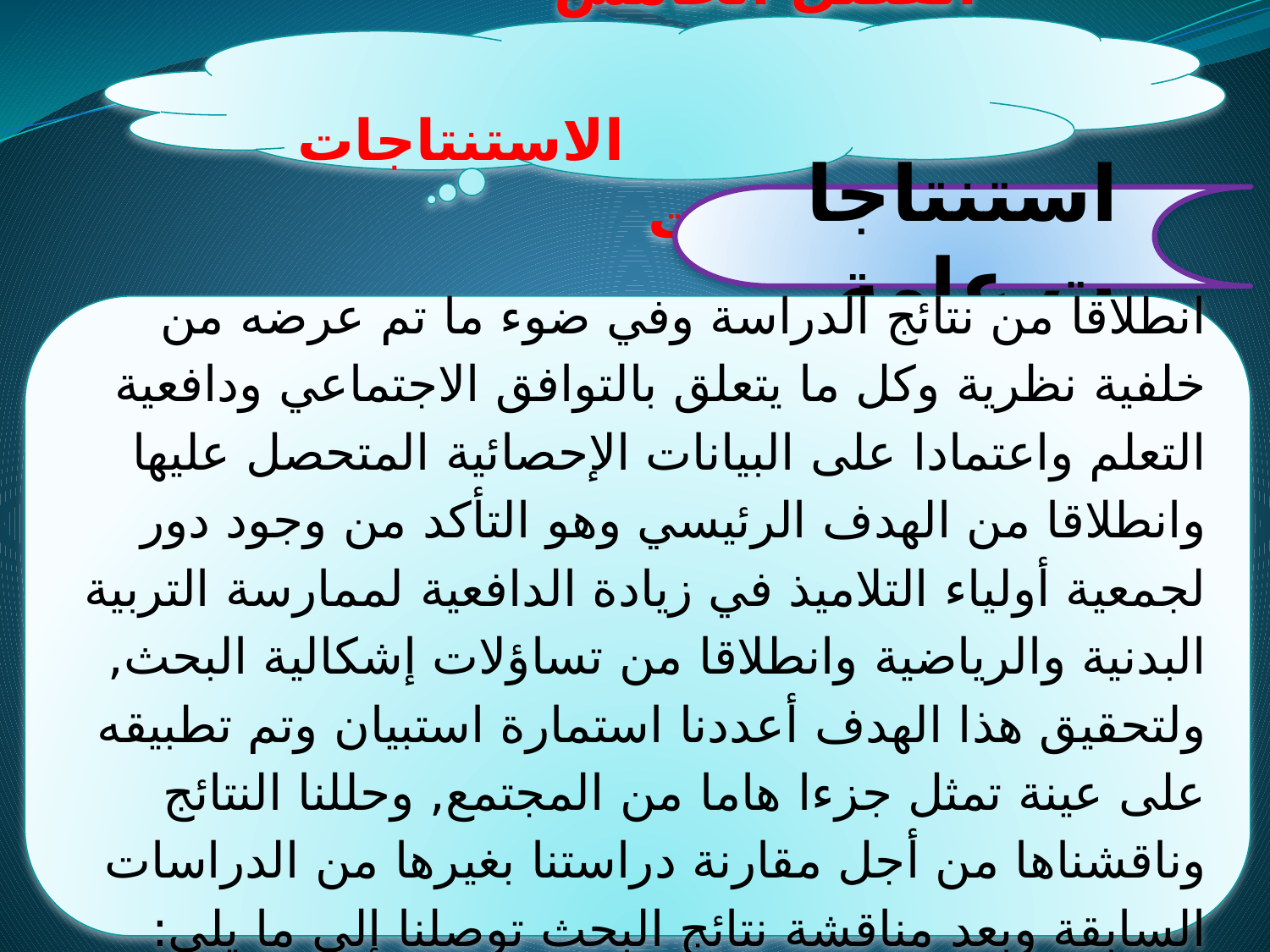

الفصل الخامس                                                                     الاستنتاجات والاقتراحات
استنتاجات عامة
انطلاقا من نتائج الدراسة وفي ضوء ما تم عرضه من خلفية نظرية وكل ما يتعلق بالتوافق الاجتماعي ودافعية التعلم واعتمادا على البيانات الإحصائية المتحصل عليها وانطلاقا من الهدف الرئيسي وهو التأكد من وجود دور لجمعية أولياء التلاميذ في زيادة الدافعية لممارسة التربية البدنية والرياضية وانطلاقا من تساؤلات إشكالية البحث, ولتحقيق هذا الهدف أعددنا استمارة استبيان وتم تطبيقه على عينة تمثل جزءا هاما من المجتمع, وحللنا النتائج وناقشناها من أجل مقارنة دراستنا بغيرها من الدراسات السابقة وبعد مناقشة نتائج البحث توصلنا إلى ما يلي: